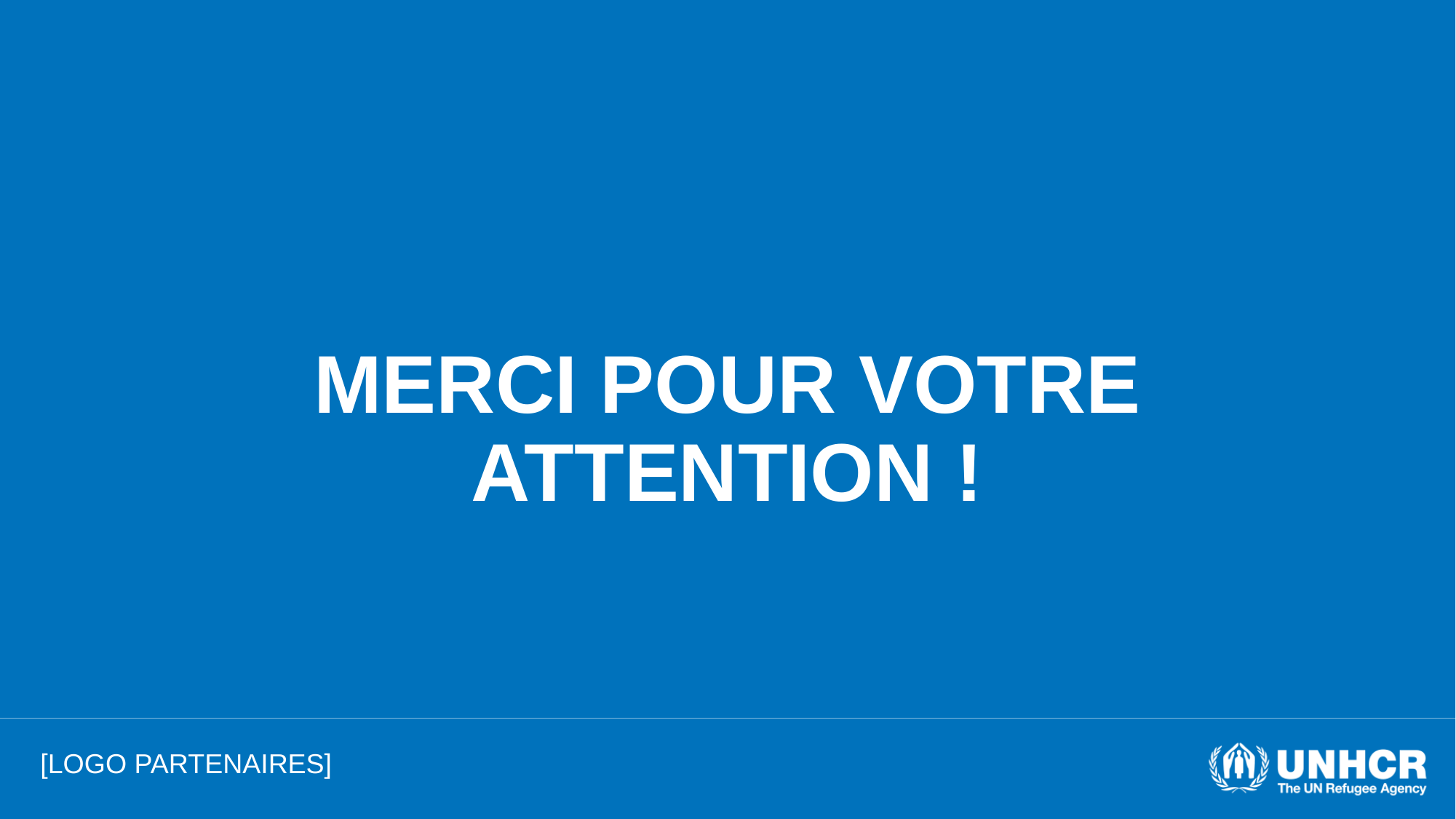

# MERCI POUR VOTRE ATTENTION !
[LOGO PARTENAIRES]